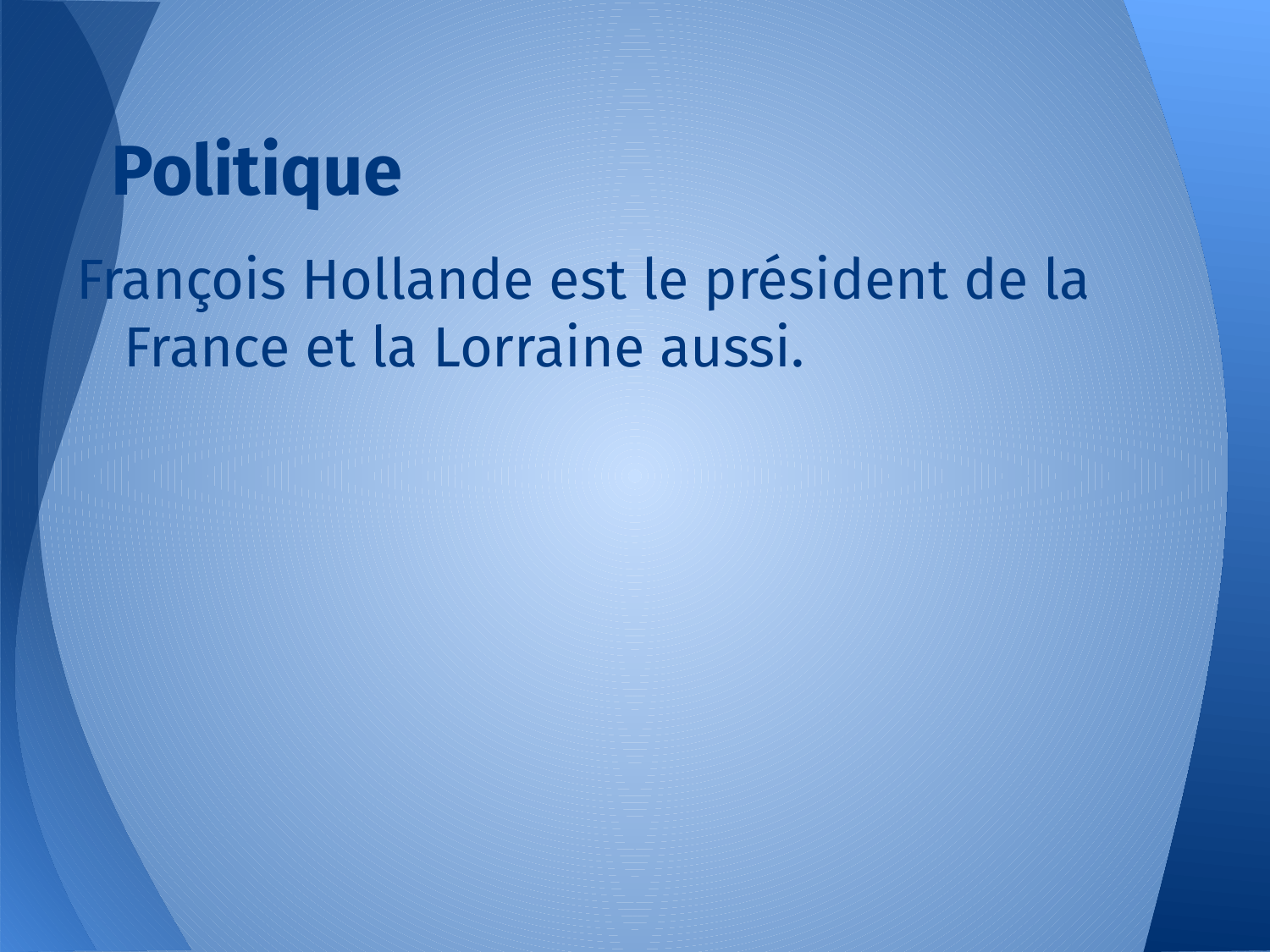

# Politique
François Hollande est le président de la France et la Lorraine aussi.